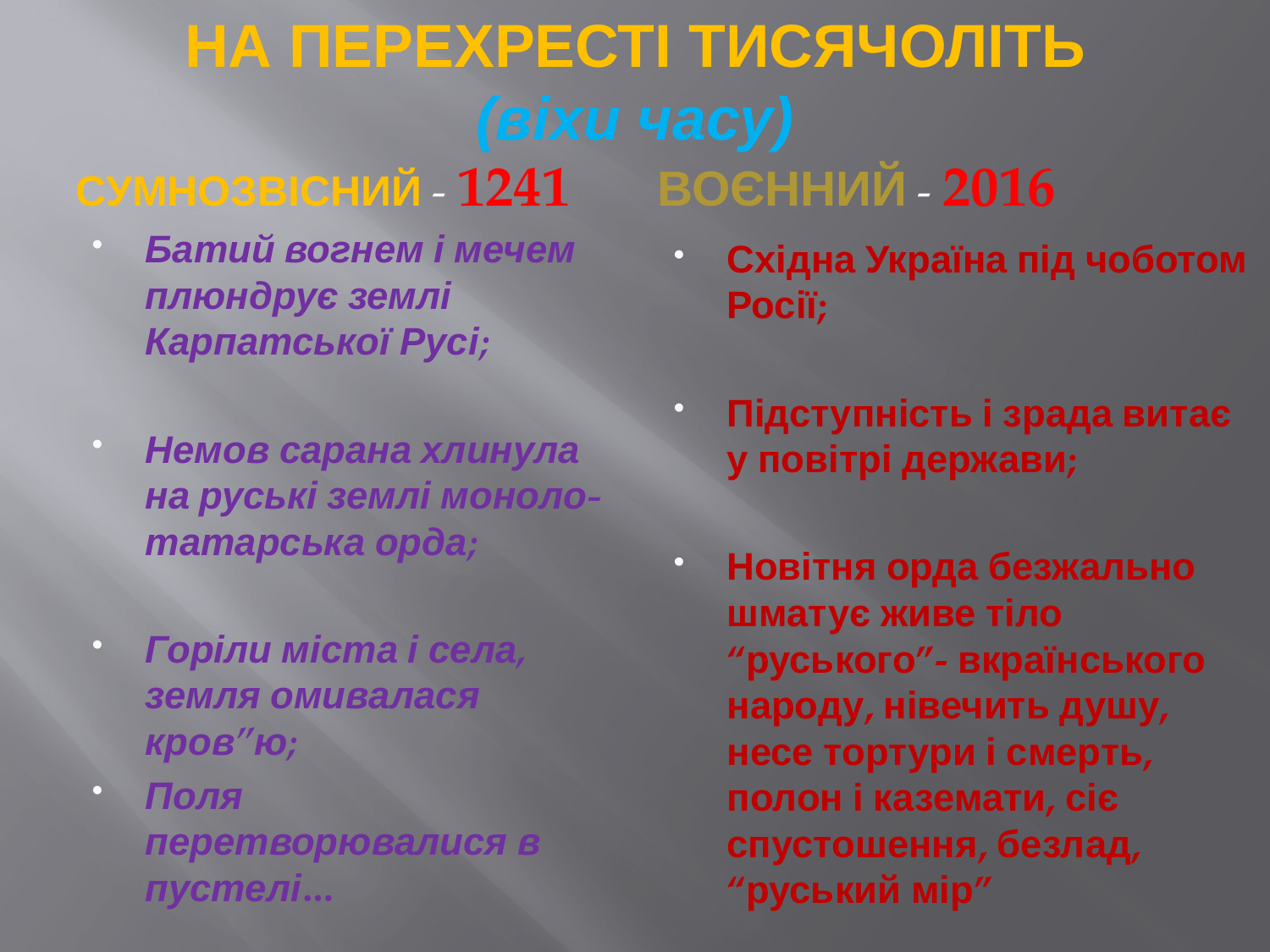

# НА ПЕРЕХРЕСТІ ТИСЯЧОЛІТЬ (віхи часу)
ВОЄННИЙ - 2016
СУМНОЗВІСНИЙ - 1241
Батий вогнем і мечем плюндрує землі Карпатської Русі;

Немов сарана хлинула на руські землі моноло-татарська орда;

Горіли міста і села, земля омивалася кров”ю;
Поля перетворювалися в пустелі…

Східна Україна під чоботом Росії;

Підступність і зрада витає у повітрі держави;

Новітня орда безжально шматує живе тіло “руського”- вкраїнського народу, нівечить душу, несе тортури і смерть, полон і каземати, сіє спустошення, безлад, “руський мір”